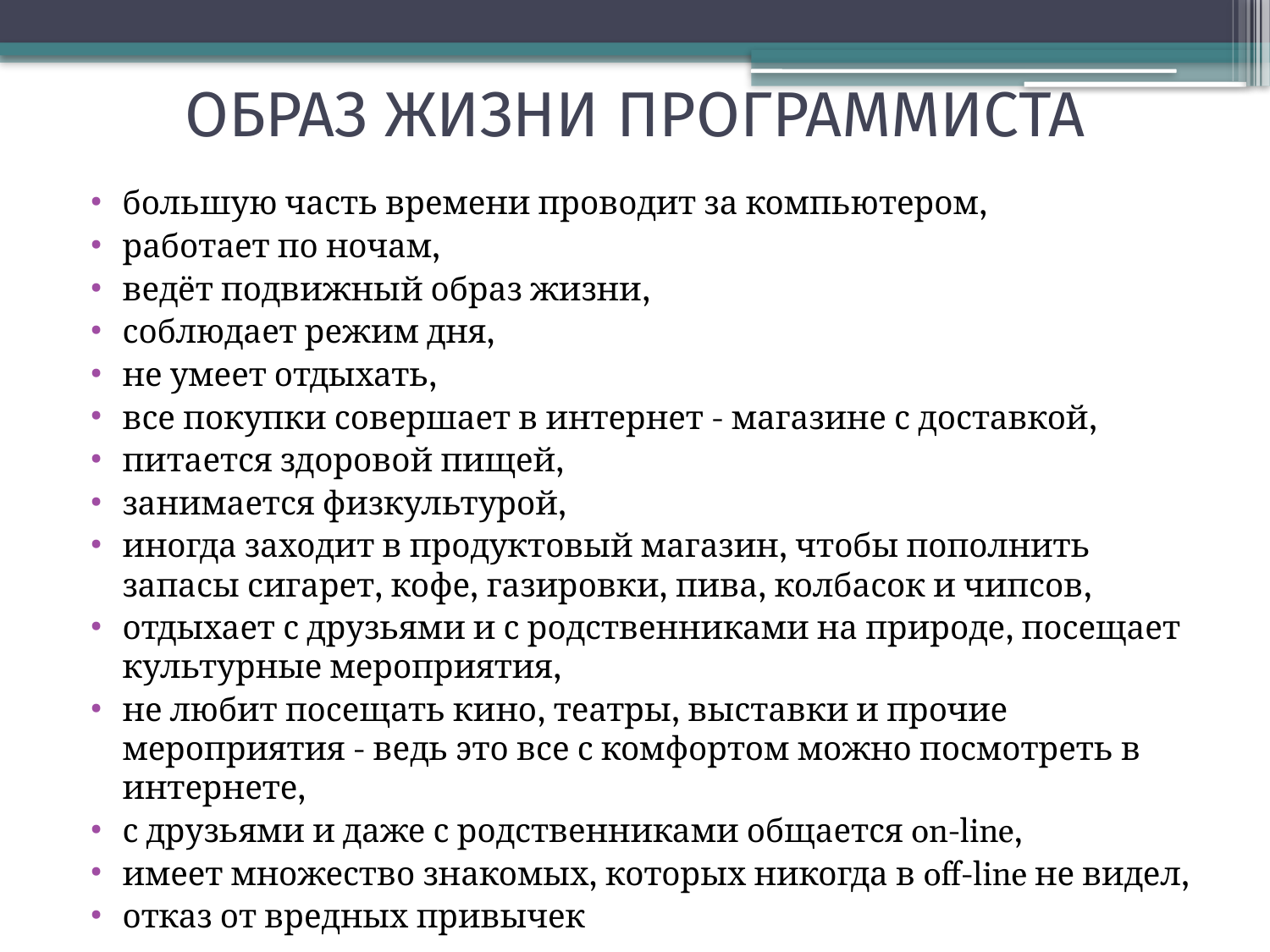

# ОБРАЗ ЖИЗНИ ПРОГРАММИСТА
большую часть времени проводит за компьютером,
работает по ночам,
ведёт подвижный образ жизни,
соблюдает режим дня,
не умеет отдыхать,
все покупки совершает в интернет - магазине с доставкой,
питается здоровой пищей,
занимается физкультурой,
иногда заходит в продуктовый магазин, чтобы пополнить запасы сигарет, кофе, газировки, пива, колбасок и чипсов,
отдыхает с друзьями и с родственниками на природе, посещает культурные мероприятия,
не любит посещать кино, театры, выставки и прочие мероприятия - ведь это все с комфортом можно посмотреть в интернете,
с друзьями и даже с родственниками общается on-line,
имеет множество знакомых, которых никогда в off-line не видел,
отказ от вредных привычек